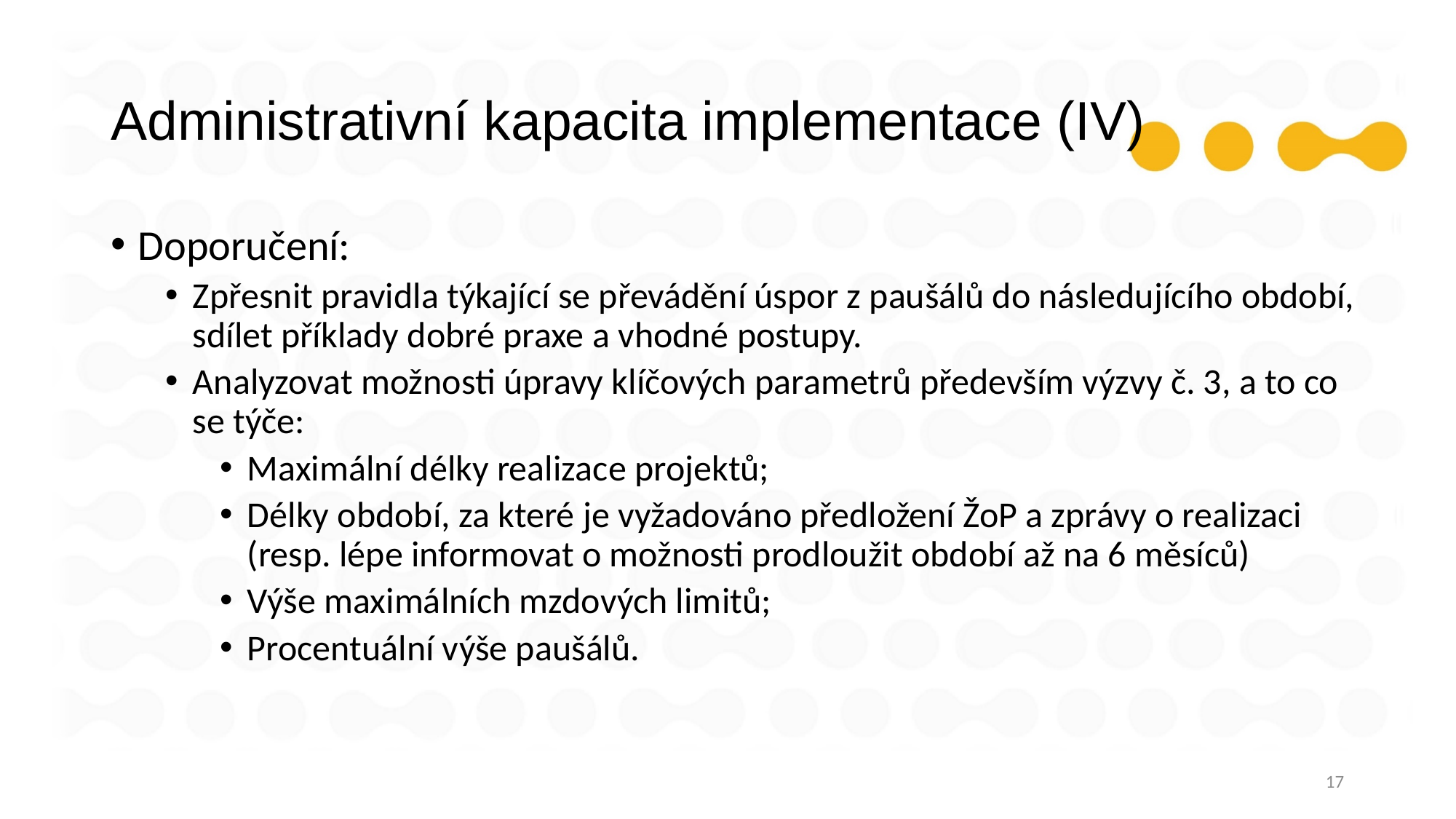

# Administrativní kapacita implementace (IV)
Doporučení:
Zpřesnit pravidla týkající se převádění úspor z paušálů do následujícího období, sdílet příklady dobré praxe a vhodné postupy.
Analyzovat možnosti úpravy klíčových parametrů především výzvy č. 3, a to co se týče:
Maximální délky realizace projektů;
Délky období, za které je vyžadováno předložení ŽoP a zprávy o realizaci (resp. lépe informovat o možnosti prodloužit období až na 6 měsíců)
Výše maximálních mzdových limitů;
Procentuální výše paušálů.

17